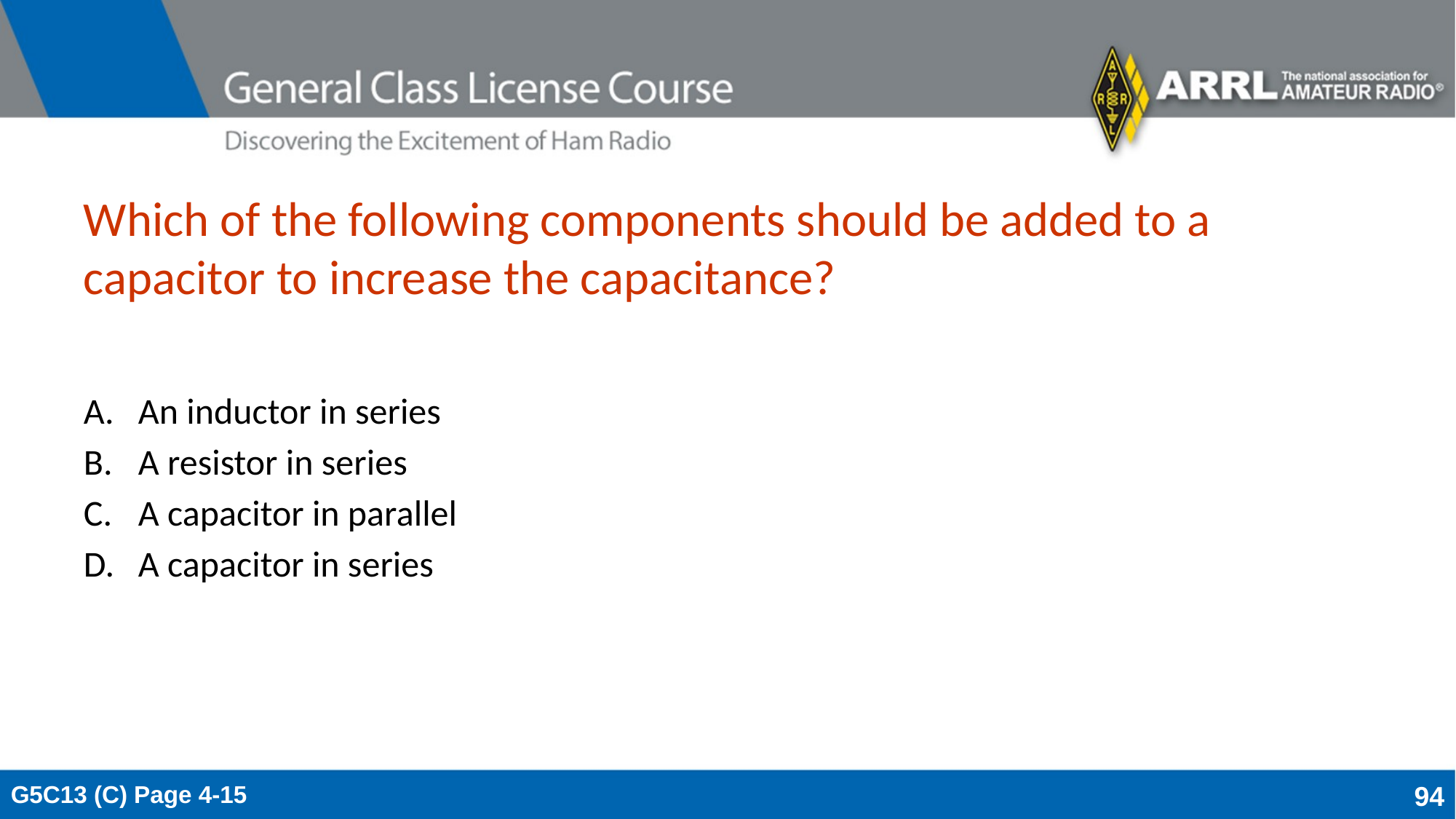

# Which of the following components should be added to a capacitor to increase the capacitance?
An inductor in series
A resistor in series
A capacitor in parallel
A capacitor in series
G5C13 (C) Page 4-15
94